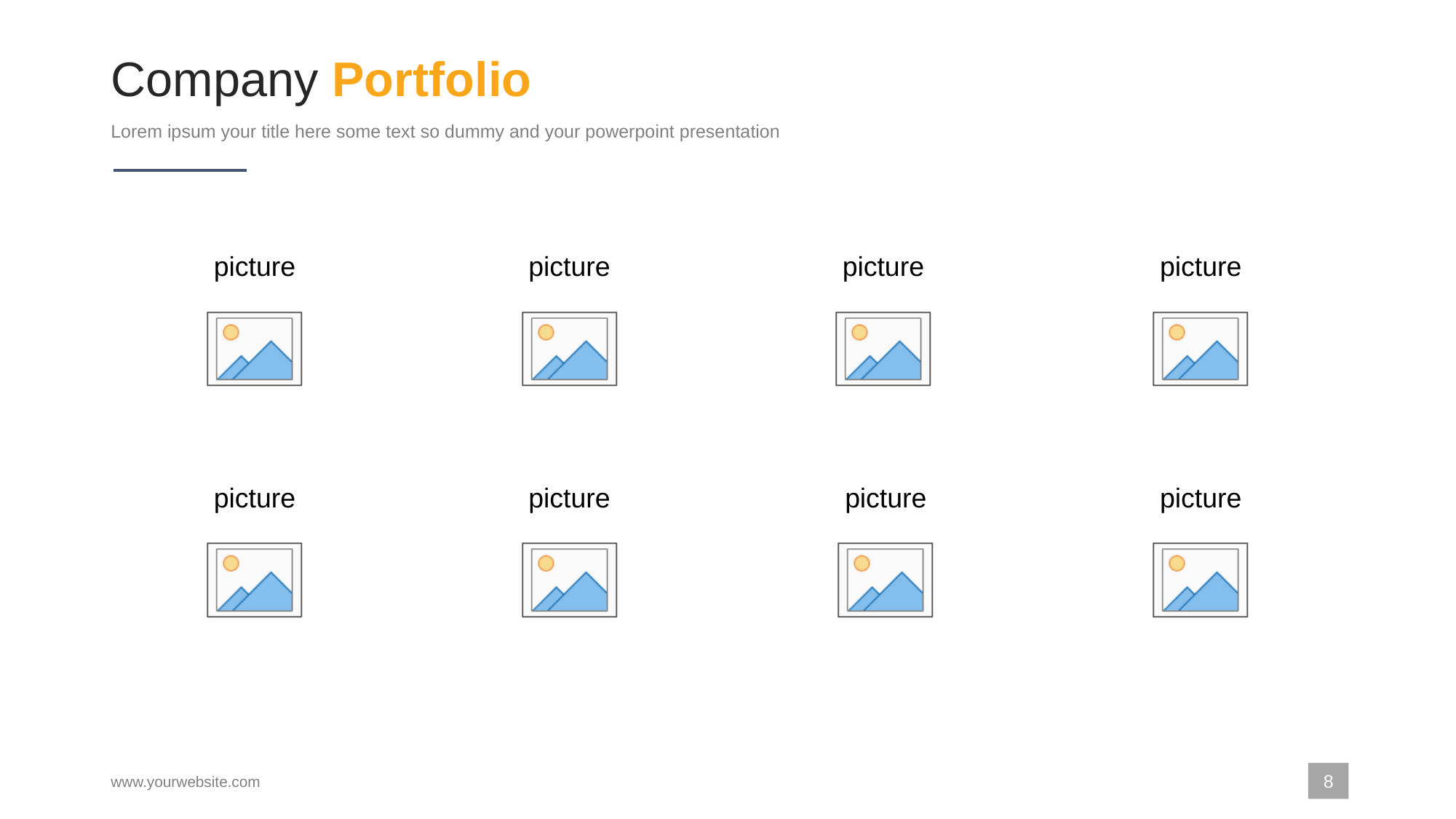

# Company Portfolio
Lorem ipsum your title here some text so dummy and your powerpoint presentation

8
www.yourwebsite.com